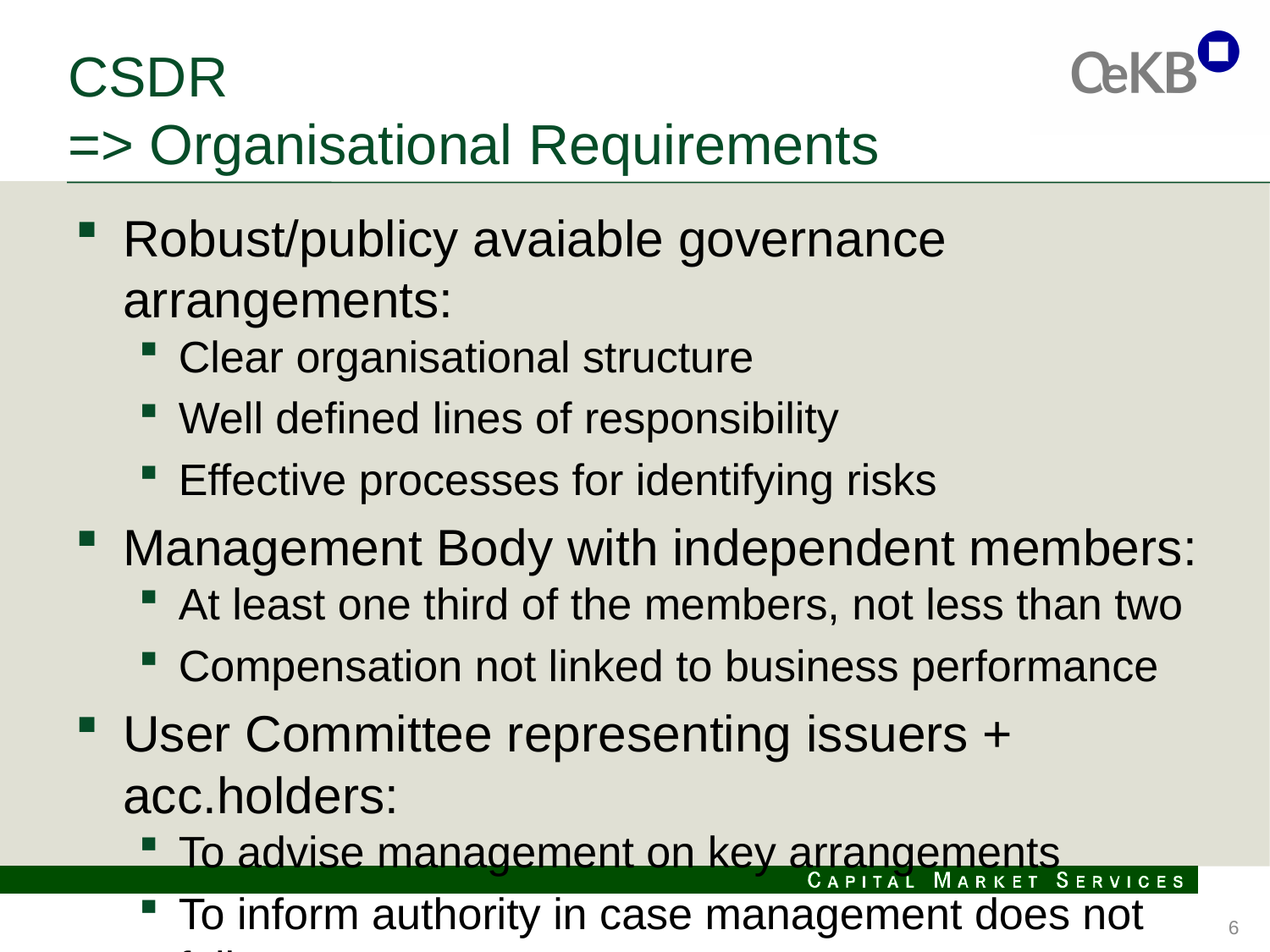

# CSDR => Organisational Requirements
Robust/publicy avaiable governance arrangements:
Clear organisational structure
Well defined lines of responsibility
Effective processes for identifying risks
Management Body with independent members:
At least one third of the members, not less than two
Compensation not linked to business performance
User Committee representing issuers + acc.holders:
To advise management on key arrangements
To inform authority in case management does not follow
6